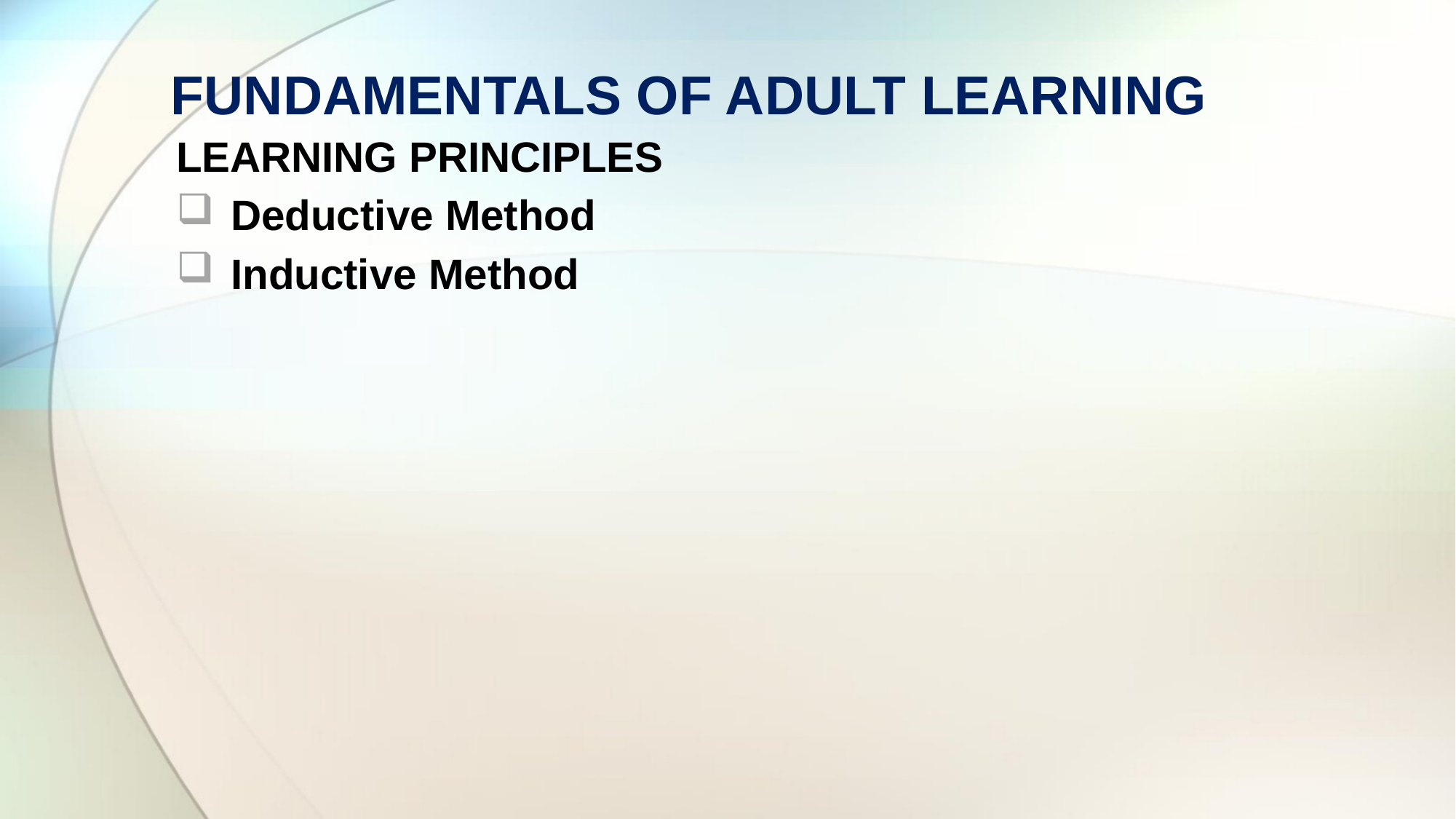

# FUNDAMENTALS OF ADULT LEARNING
LEARNING PRINCIPLES
Deductive Method
Inductive Method